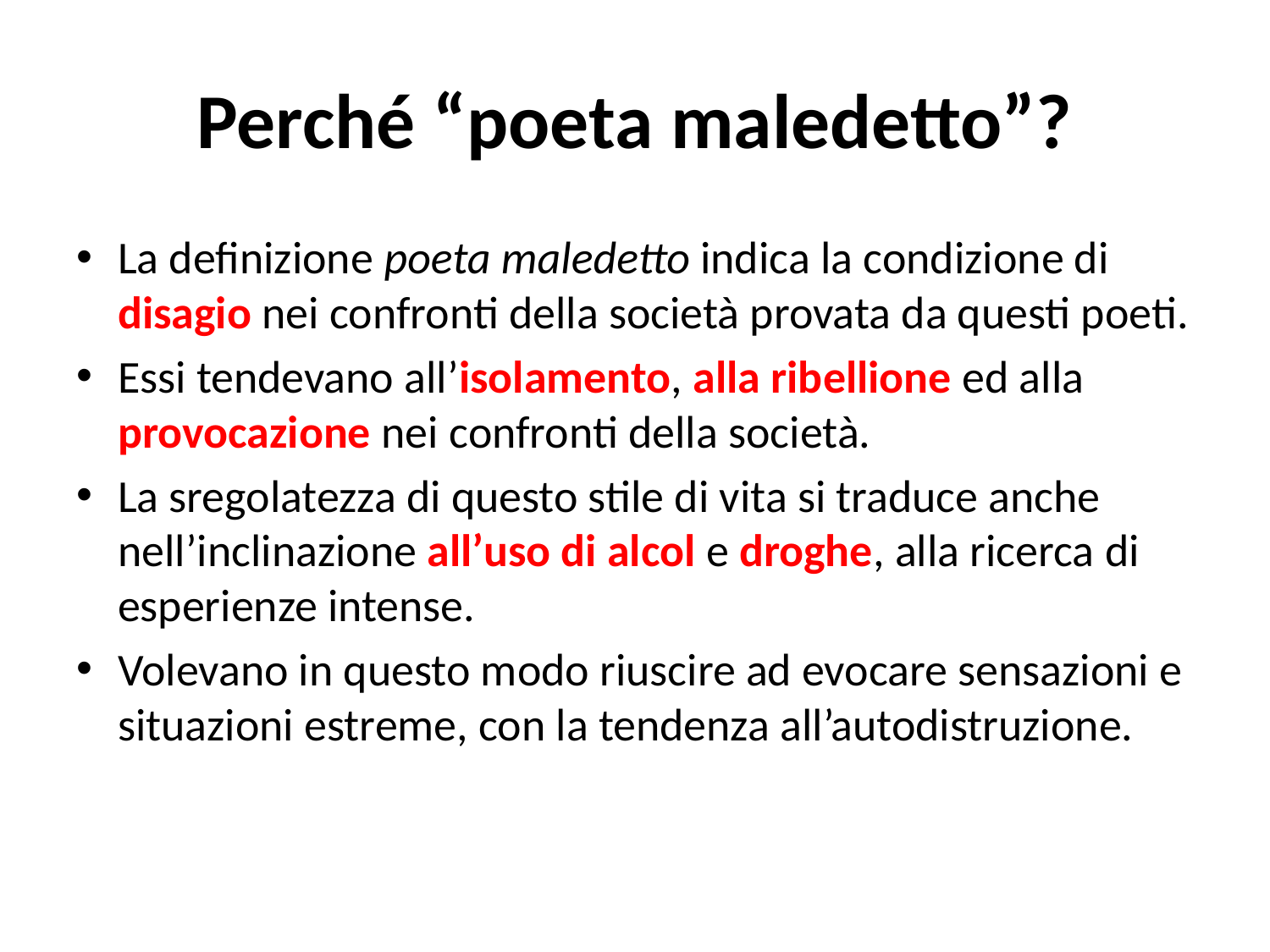

# Perché “poeta maledetto”?
La definizione poeta maledetto indica la condizione di disagio nei confronti della società provata da questi poeti.
Essi tendevano all’isolamento, alla ribellione ed alla provocazione nei confronti della società.
La sregolatezza di questo stile di vita si traduce anche nell’inclinazione all’uso di alcol e droghe, alla ricerca di esperienze intense.
Volevano in questo modo riuscire ad evocare sensazioni e situazioni estreme, con la tendenza all’autodistruzione.